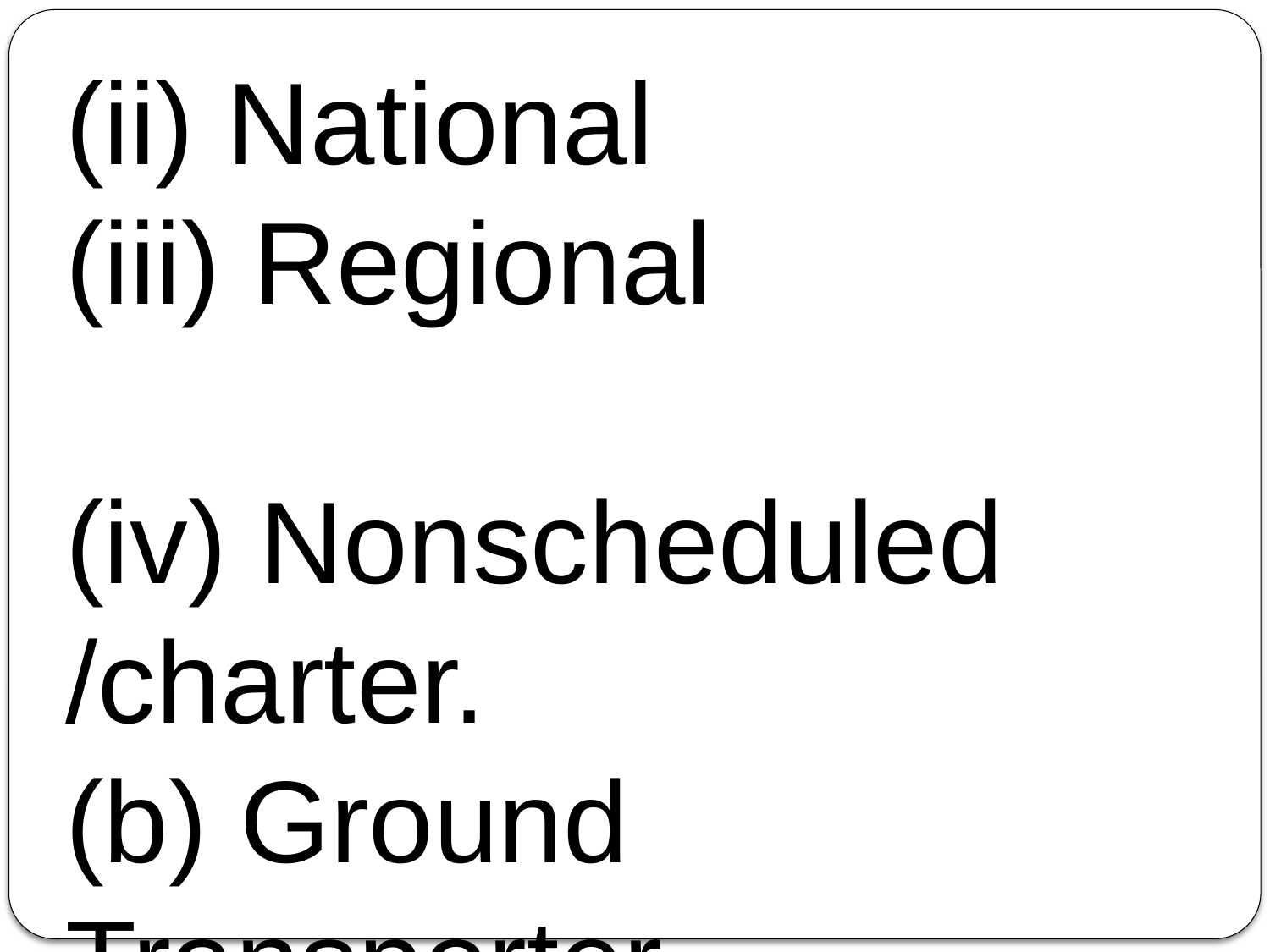

(ii) National
(iii) Regional

(iv) Nonscheduled /charter.
(b) Ground Transporter